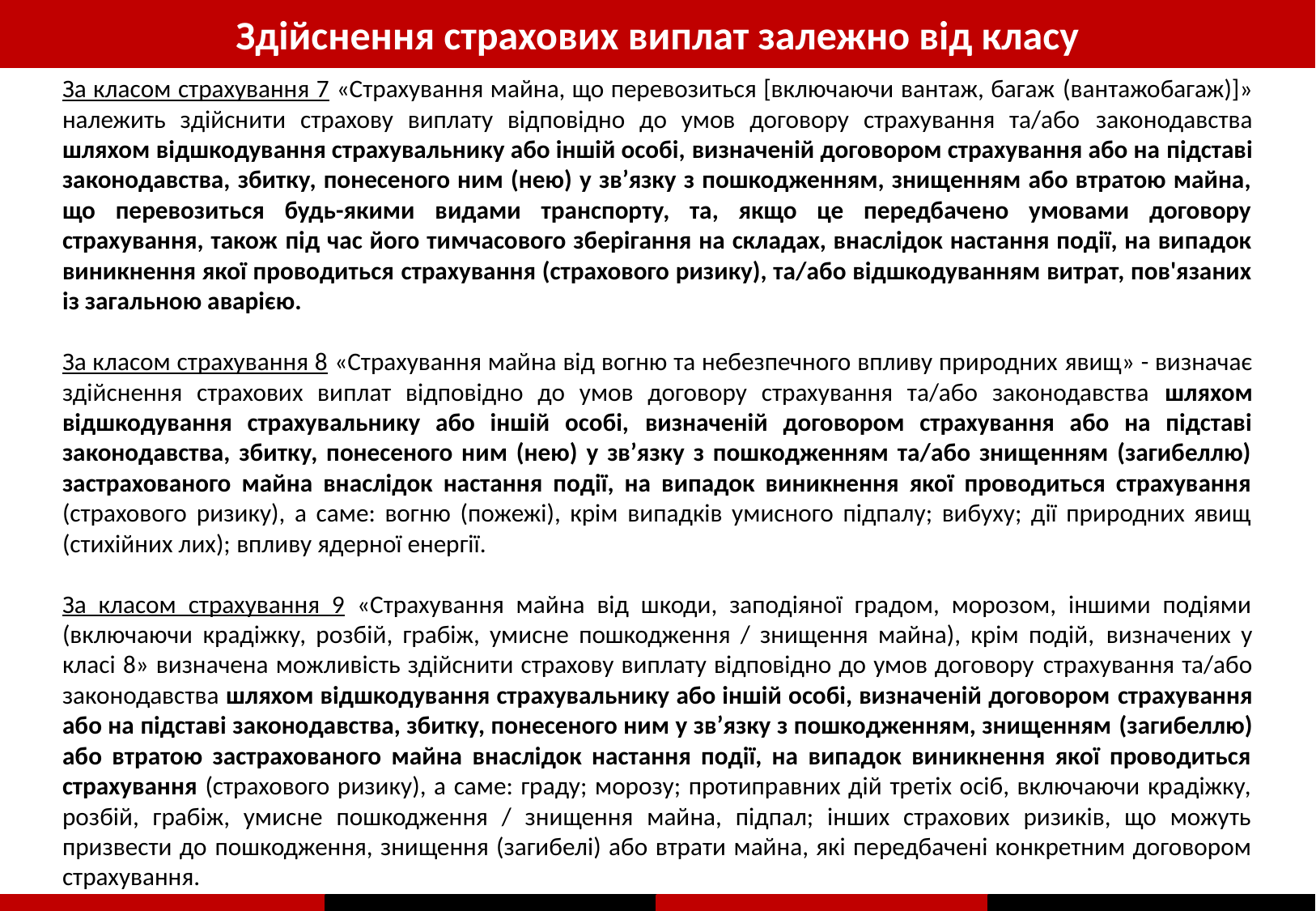

Здійснення страхових виплат залежно від класу
За класом страхування 7 «Страхування майна, що перевозиться [включаючи вантаж, багаж (вантажобагаж)]» належить здійснити страхову виплату відповідно до умов договору страхування та/або законодавства шляхом відшкодування страхувальнику або іншій особі, визначеній договором страхування або на підставі законодавства, збитку, понесеного ним (нею) у зв’язку з пошкодженням, знищенням або втратою майна, що перевозиться будь-якими видами транспорту, та, якщо це передбачено умовами договору страхування, також під час його тимчасового зберігання на складах, внаслідок настання події, на випадок виникнення якої проводиться страхування (страхового ризику), та/або відшкодуванням витрат, пов'язаних із загальною аварією.

За класом страхування 8 «Страхування майна від вогню та небезпечного впливу природних явищ» - визначає здійснення страхових виплат відповідно до умов договору страхування та/або законодавства шляхом відшкодування страхувальнику або іншій особі, визначеній договором страхування або на підставі законодавства, збитку, понесеного ним (нею) у зв’язку з пошкодженням та/або знищенням (загибеллю) застрахованого майна внаслідок настання події, на випадок виникнення якої проводиться страхування (страхового ризику), а саме: вогню (пожежі), крім випадків умисного підпалу; вибуху; дії природних явищ (стихійних лих); впливу ядерної енергії.

За класом страхування 9 «Страхування майна від шкоди, заподіяної градом, морозом, іншими подіями (включаючи крадіжку, розбій, грабіж, умисне пошкодження / знищення майна), крім подій, визначених у класі 8» визначена можливість здійснити страхову виплату відповідно до умов договору страхування та/або законодавства шляхом відшкодування страхувальнику або іншій особі, визначеній договором страхування або на підставі законодавства, збитку, понесеного ним у зв’язку з пошкодженням, знищенням (загибеллю) або втратою застрахованого майна внаслідок настання події, на випадок виникнення якої проводиться страхування (страхового ризику), а саме: граду; морозу; протиправних дій третіх осіб, включаючи крадіжку, розбій, грабіж, умисне пошкодження / знищення майна, підпал; інших страхових ризиків, що можуть призвести до пошкодження, знищення (загибелі) або втрати майна, які передбачені конкретним договором страхування.